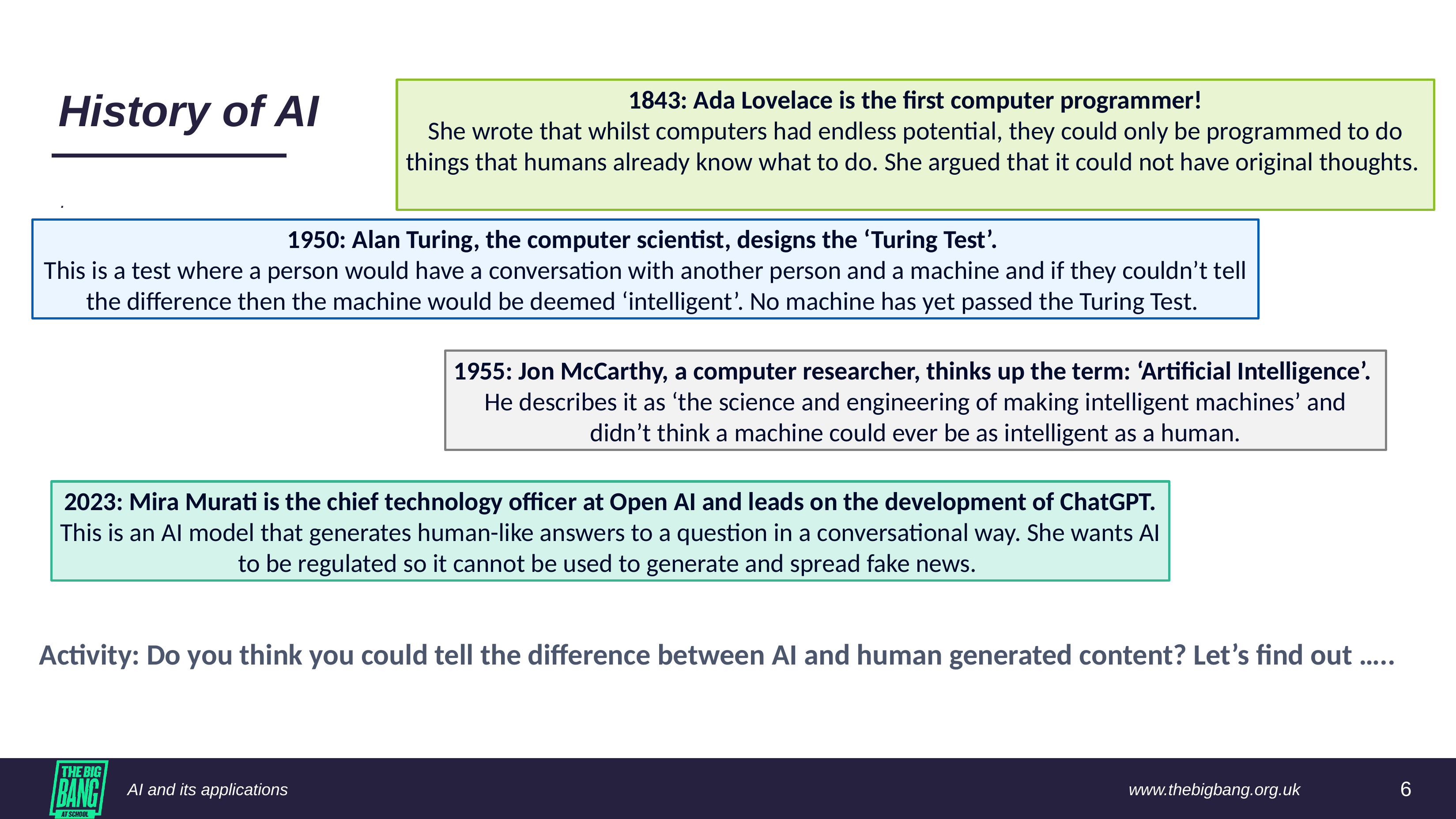

History of AI
1843: Ada Lovelace is the first computer programmer!
She wrote that whilst computers had endless potential, they could only be programmed to do things that humans already know what to do. She argued that it could not have original thoughts.
.
1950: Alan Turing, the computer scientist, designs the ‘Turing Test’.
This is a test where a person would have a conversation with another person and a machine and if they couldn’t tell the difference then the machine would be deemed ‘intelligent’. No machine has yet passed the Turing Test.
1955: Jon McCarthy, a computer researcher, thinks up the term: ‘Artificial Intelligence’.
He describes it as ‘the science and engineering of making intelligent machines’ and didn’t think a machine could ever be as intelligent as a human.
2023: Mira Murati is the chief technology officer at Open AI and leads on the development of ChatGPT. This is an AI model that generates human-like answers to a question in a conversational way. She wants AI to be regulated so it cannot be used to generate and spread fake news.
Activity: Do you think you could tell the difference between AI and human generated content? Let’s find out …..